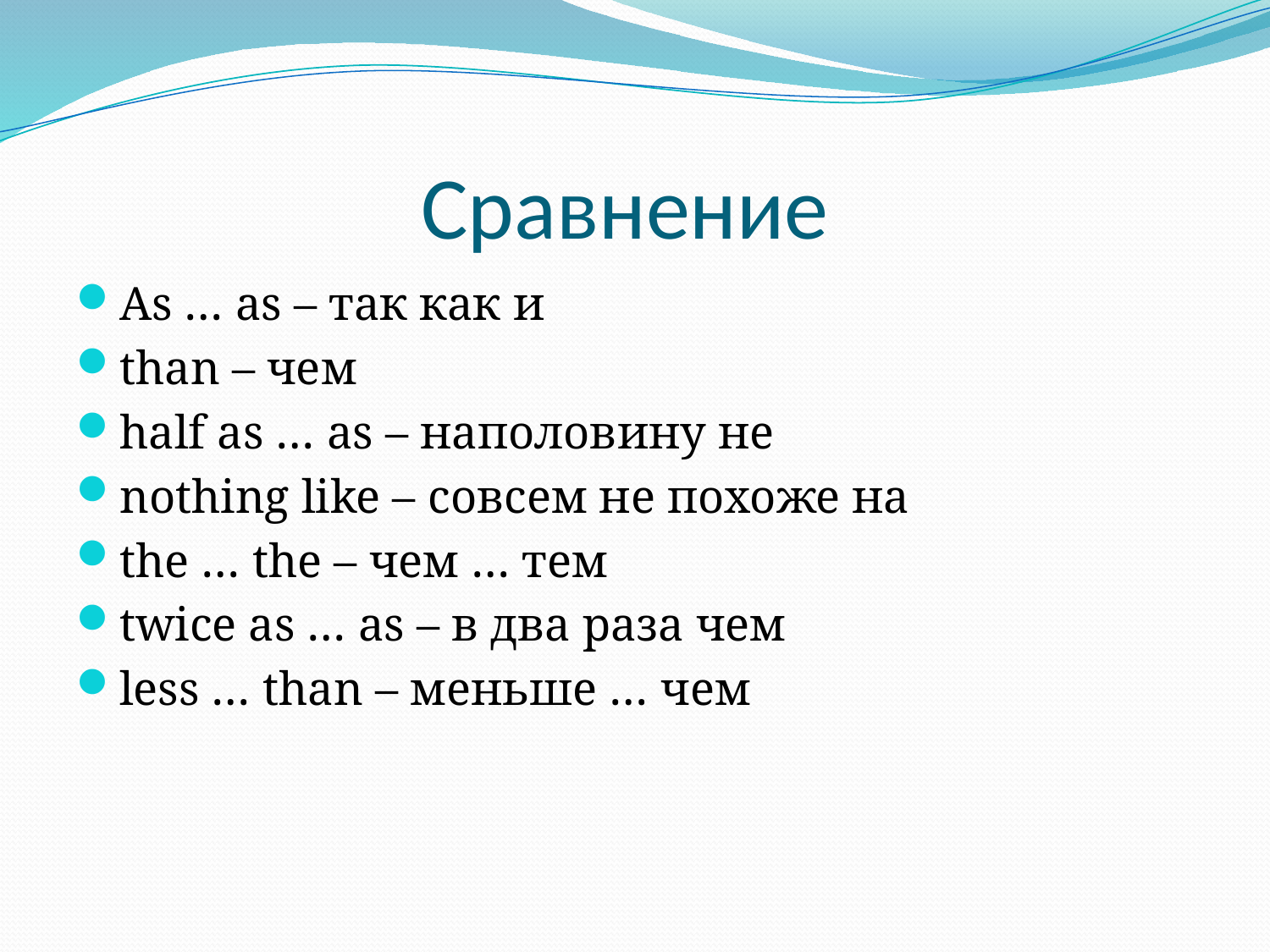

# Сравнение
As … as – так как и
than – чем
half as … as – наполовину не
nothing like – совсем не похоже на
the … the – чем … тем
twice as … as – в два раза чем
less … than – меньше … чем